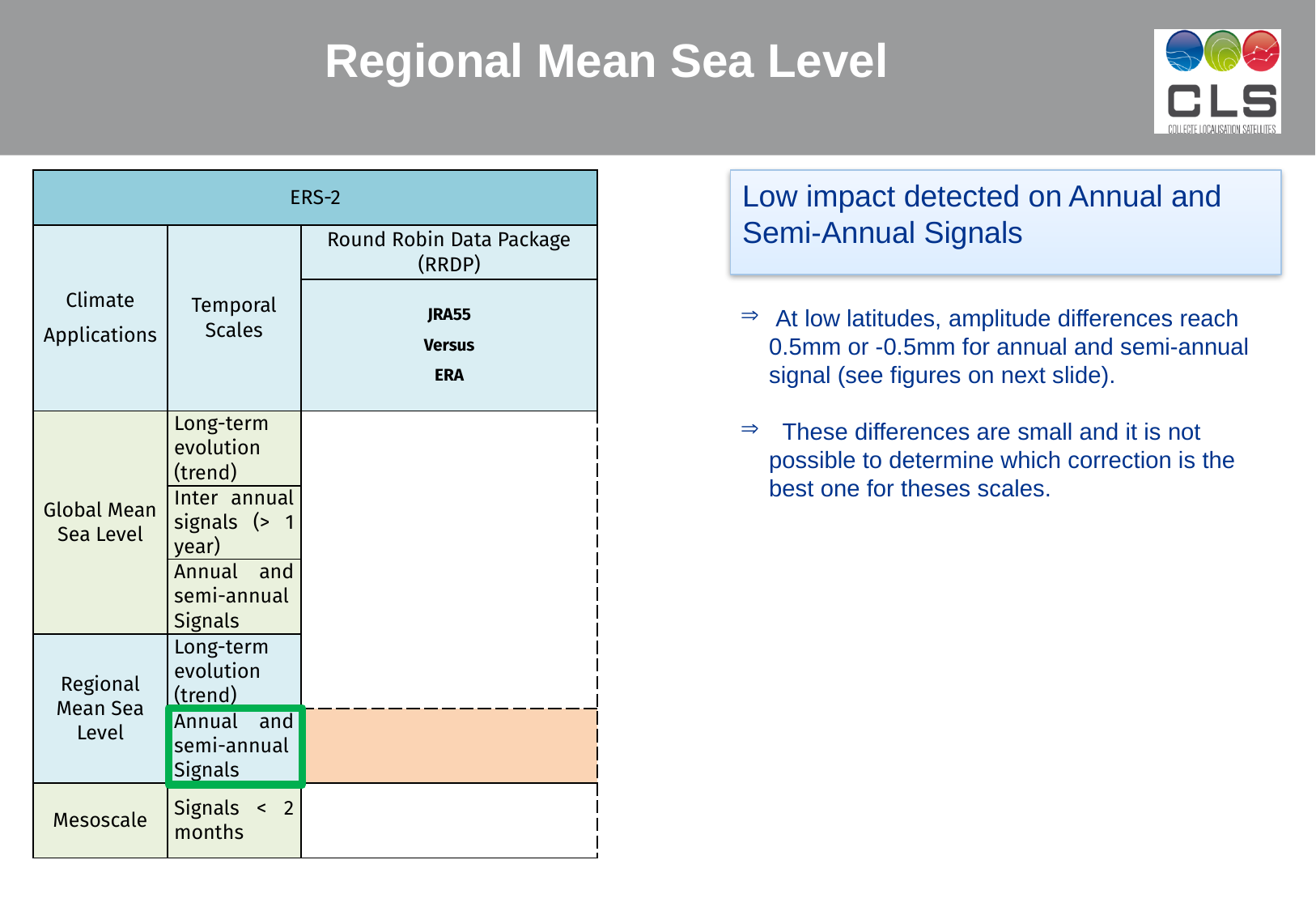

Regional Mean Sea Level
| ERS-2 |  |  |
| --- | --- | --- |
| Climate Applications | Temporal Scales | Round Robin Data Package (RRDP) |
|  |  | JRA55 Versus ERA |
| Global Mean Sea Level | Long-term evolution (trend) |  |
|  | Inter annual signals (> 1 year) |  |
|  | Annual and semi-annual Signals |  |
| Regional Mean Sea Level | Long-term evolution (trend) |  |
|  | Annual and semi-annual Signals |  |
| Mesoscale | Signals < 2 months |  |
Low impact detected on Annual and Semi-Annual Signals

 At low latitudes, amplitude differences reach 0.5mm or -0.5mm for annual and semi-annual signal (see figures on next slide).

  These differences are small and it is not possible to determine which correction is the best one for theses scales.